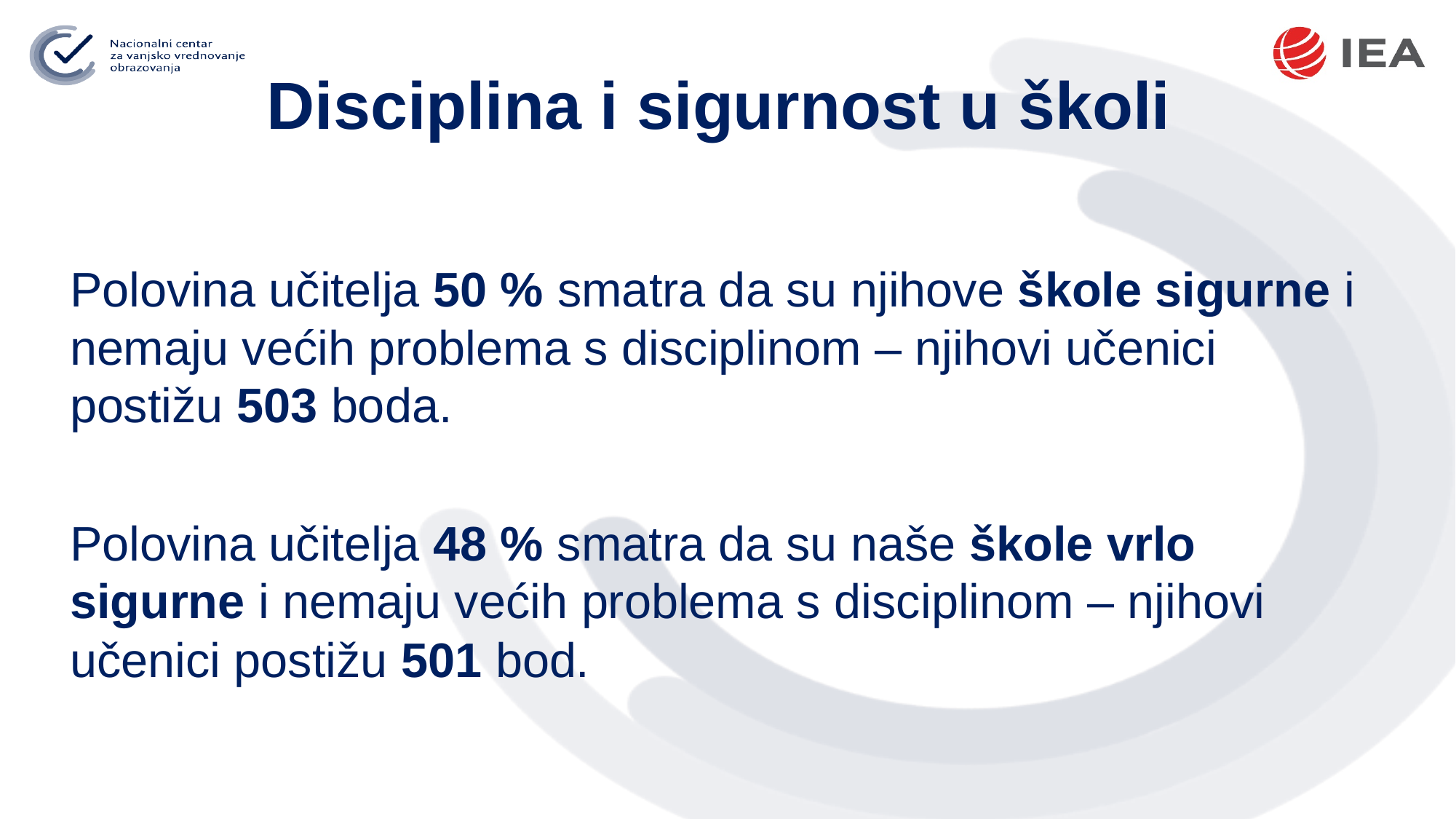

Disciplina i sigurnost u školi
Polovina učitelja 50 % smatra da su njihove škole sigurne i nemaju većih problema s disciplinom – njihovi učenici postižu 503 boda.

Polovina učitelja 48 % smatra da su naše škole vrlo sigurne i nemaju većih problema s disciplinom – njihovi učenici postižu 501 bod.